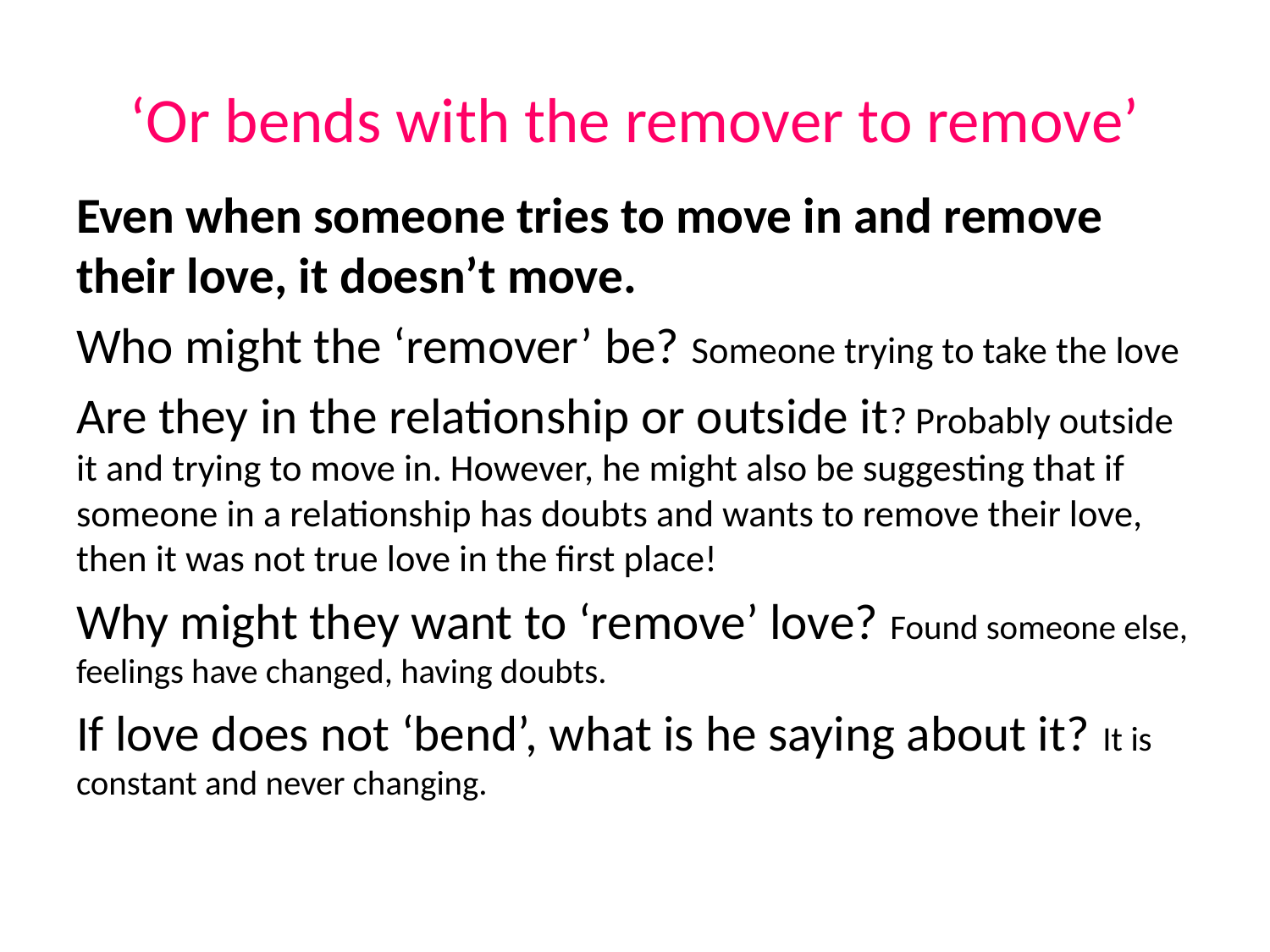

# ‘Or bends with the remover to remove’
Even when someone tries to move in and remove their love, it doesn’t move.
Who might the ‘remover’ be? Someone trying to take the love
Are they in the relationship or outside it? Probably outside it and trying to move in. However, he might also be suggesting that if someone in a relationship has doubts and wants to remove their love, then it was not true love in the first place!
Why might they want to ‘remove’ love? Found someone else, feelings have changed, having doubts.
If love does not ‘bend’, what is he saying about it? It is constant and never changing.